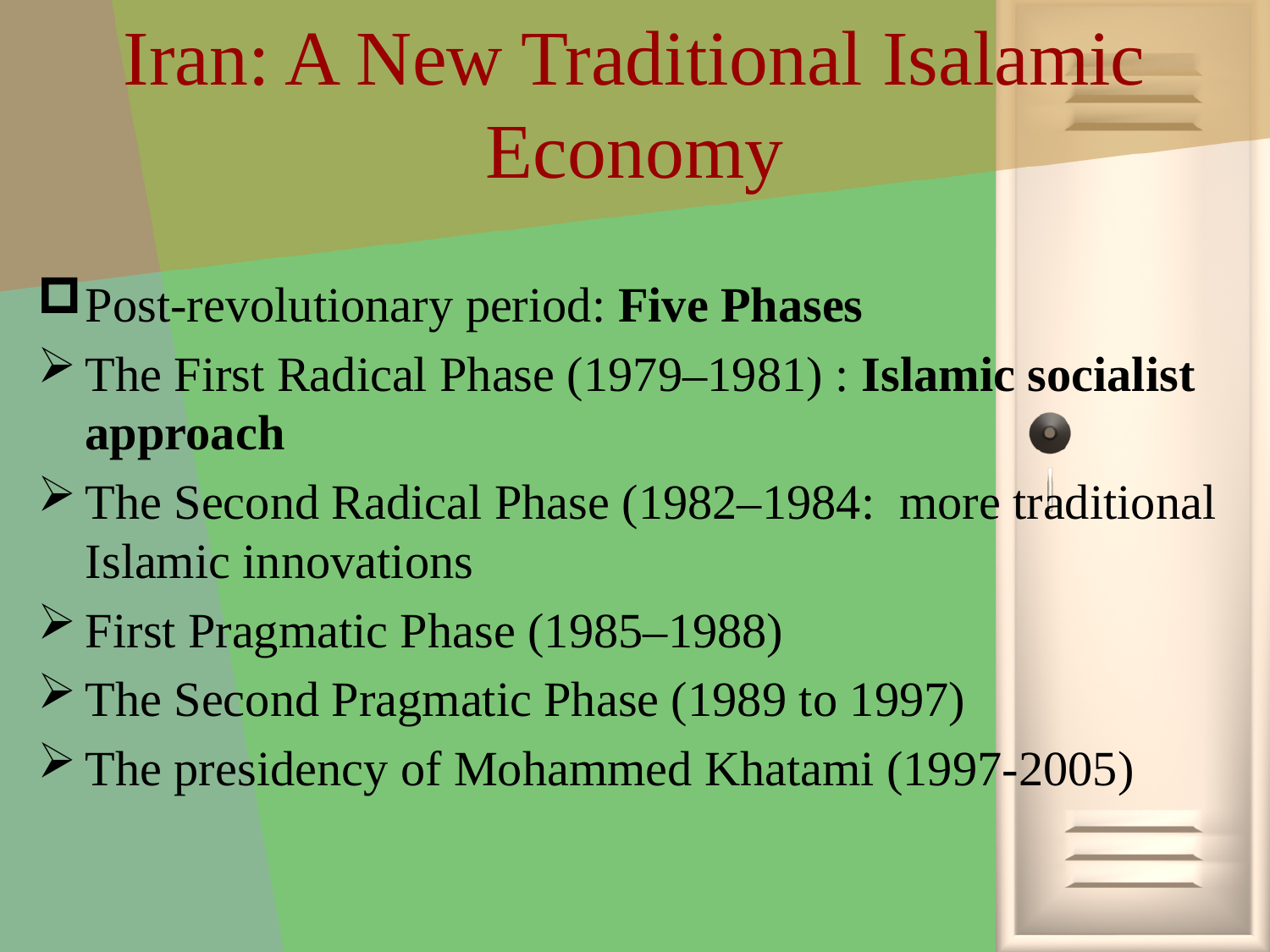

# Iran: A New Traditional Isalamic Economy
Post-revolutionary period: Five Phases
The First Radical Phase (1979–1981) : Islamic socialist approach
The Second Radical Phase (1982–1984:  more traditional Islamic innovations
First Pragmatic Phase (1985–1988)
The Second Pragmatic Phase (1989 to 1997)
The presidency of Mohammed Khatami (1997-2005)